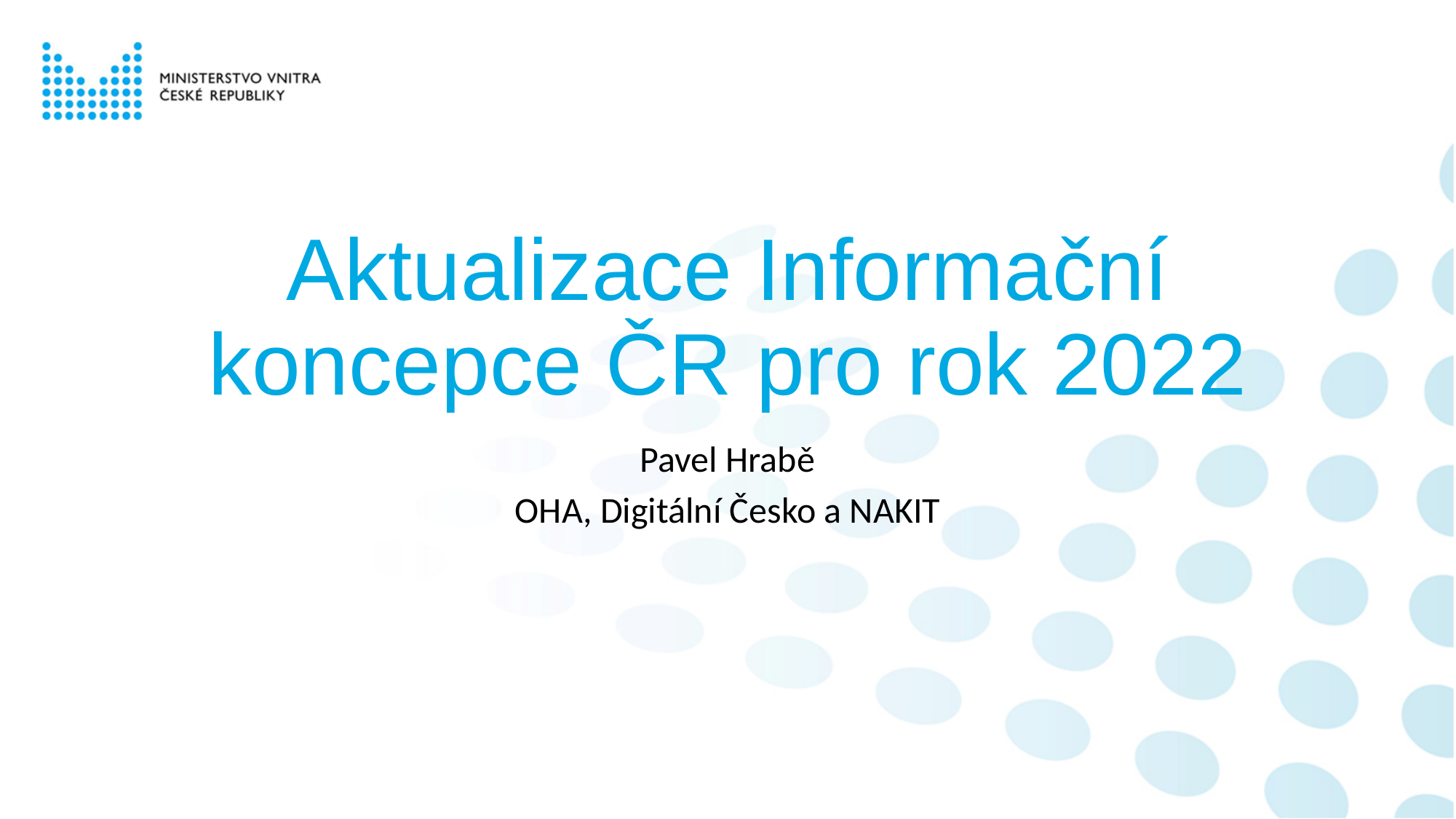

# Aktualizace Informační koncepce ČR pro rok 2022
Pavel Hrabě
OHA, Digitální Česko a NAKIT